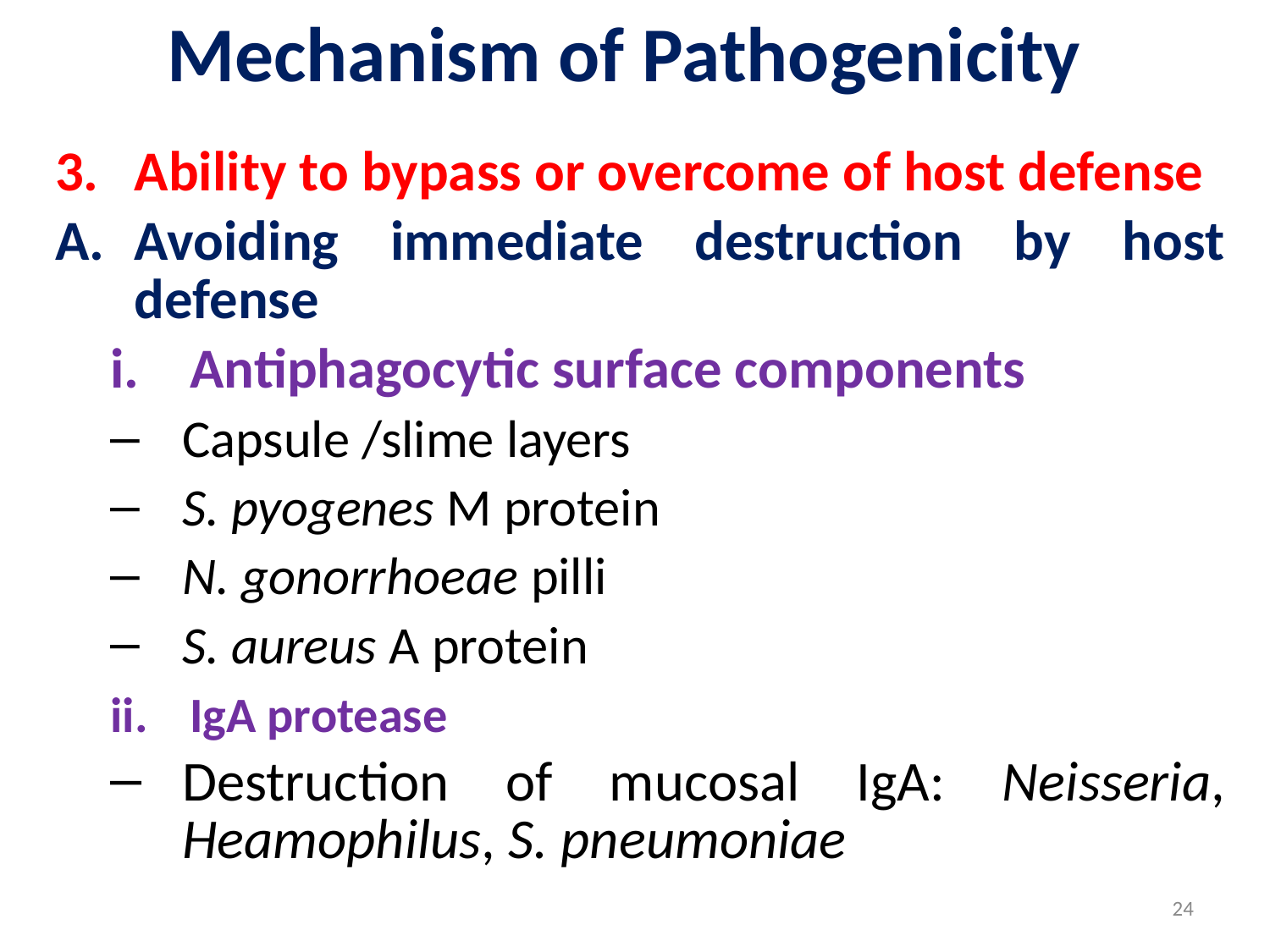

# Mechanism of Pathogenicity
Ability to bypass or overcome of host defense
Avoiding immediate destruction by host defense
Antiphagocytic surface components
Capsule /slime layers
S. pyogenes M protein
N. gonorrhoeae pilli
S. aureus A protein
IgA protease
Destruction of mucosal IgA: Neisseria, Heamophilus, S. pneumoniae

24